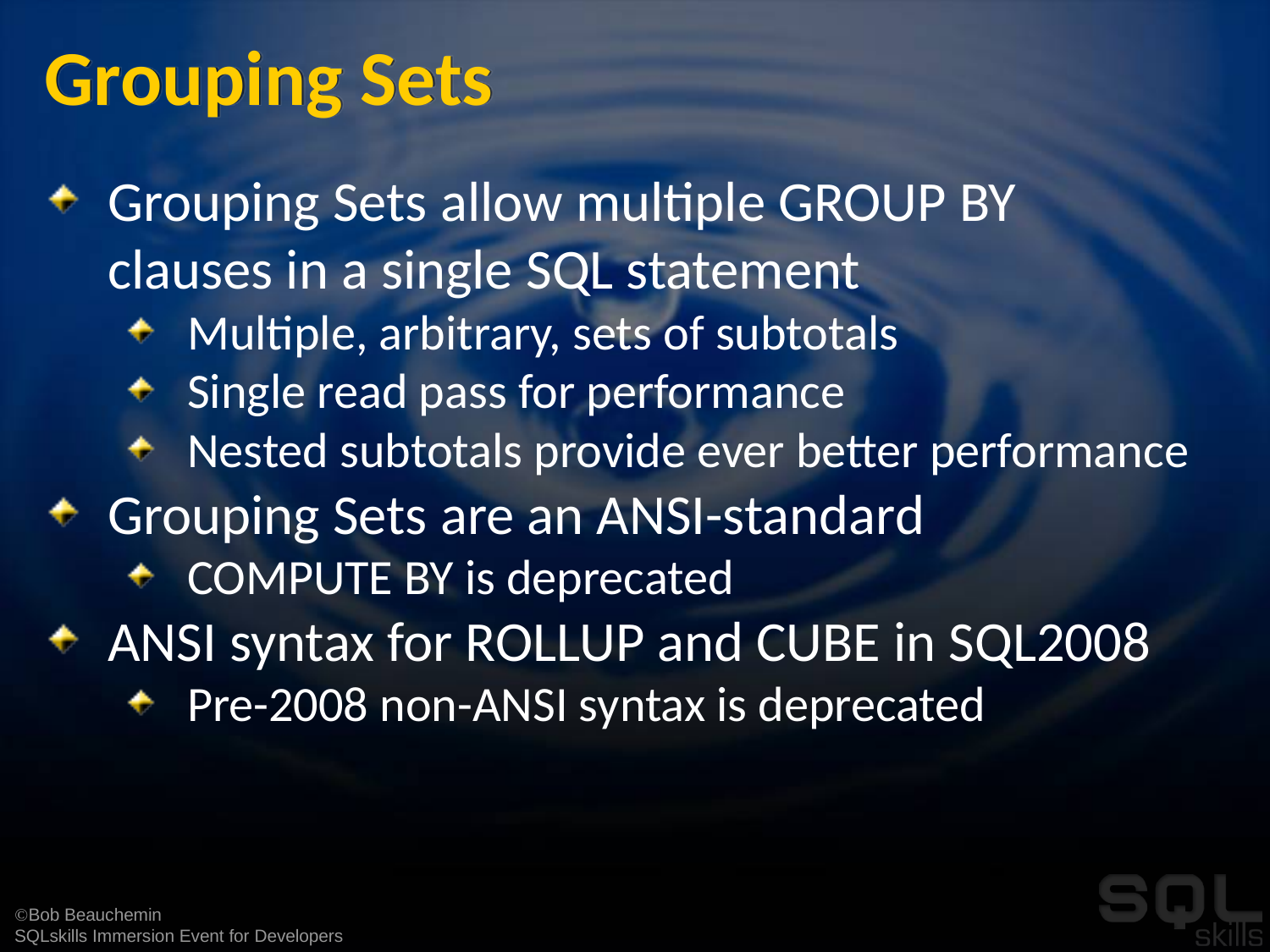

# Grouping Sets
Grouping Sets allow multiple GROUP BY clauses in a single SQL statement
Multiple, arbitrary, sets of subtotals
Single read pass for performance
Nested subtotals provide ever better performance
Grouping Sets are an ANSI-standard
COMPUTE BY is deprecated
ANSI syntax for ROLLUP and CUBE in SQL2008
Pre-2008 non-ANSI syntax is deprecated